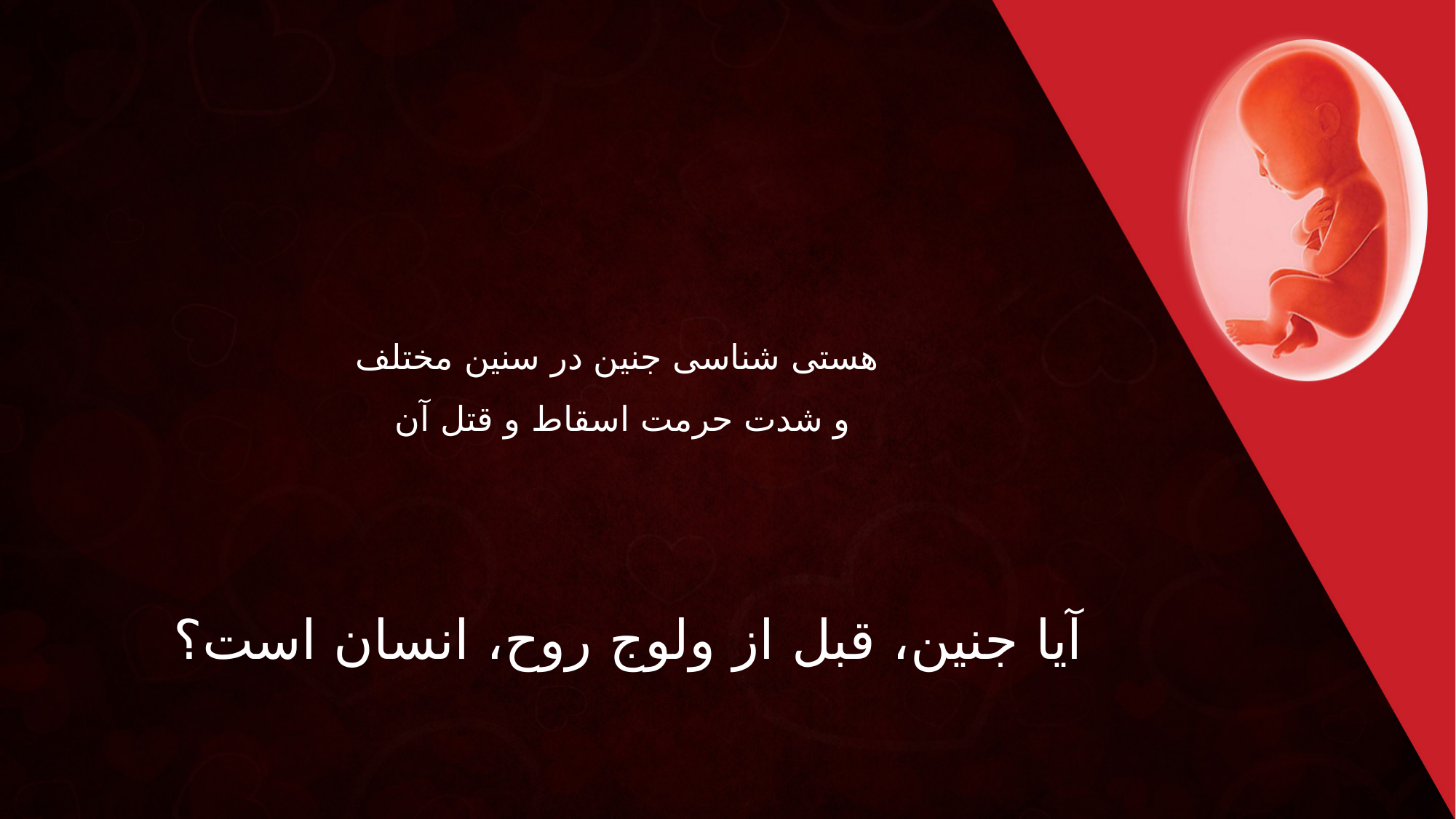

# هستی شناسی جنین در سنین مختلف و شدت حرمت اسقاط و قتل آن
آیا جنین، قبل از ولوج روح، انسان است؟